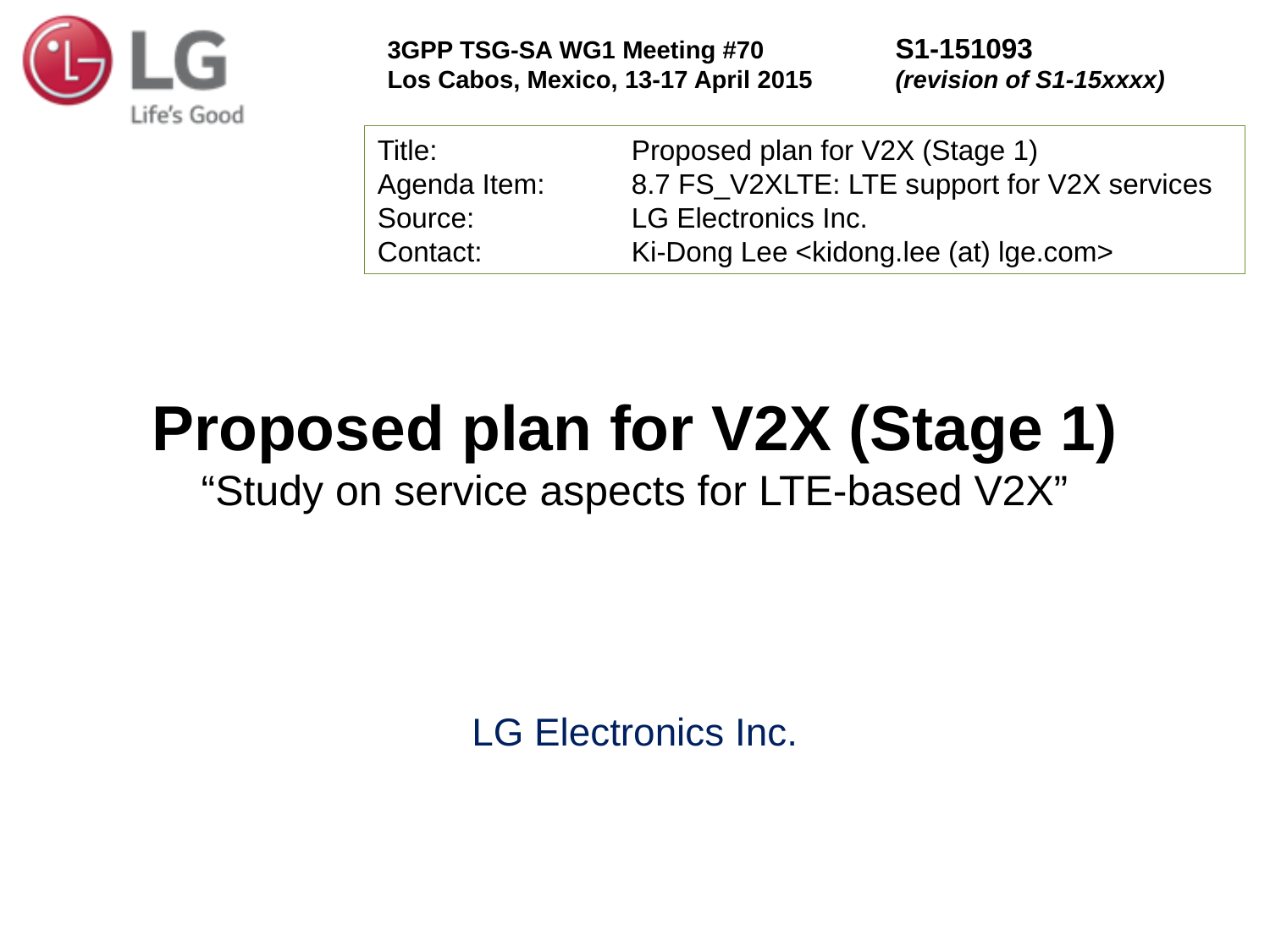

3GPP TSG-SA WG1 Meeting #70		S1-151093
Los Cabos, Mexico, 13-17 April 2015	(revision of S1-15xxxx)
Title:		Proposed plan for V2X (Stage 1)
Agenda Item:	8.7 FS_V2XLTE: LTE support for V2X services
Source:		LG Electronics Inc.
Contact:		Ki-Dong Lee <kidong.lee (at) lge.com>
# Proposed plan for V2X (Stage 1) “Study on service aspects for LTE-based V2X”

LG Electronics Inc.